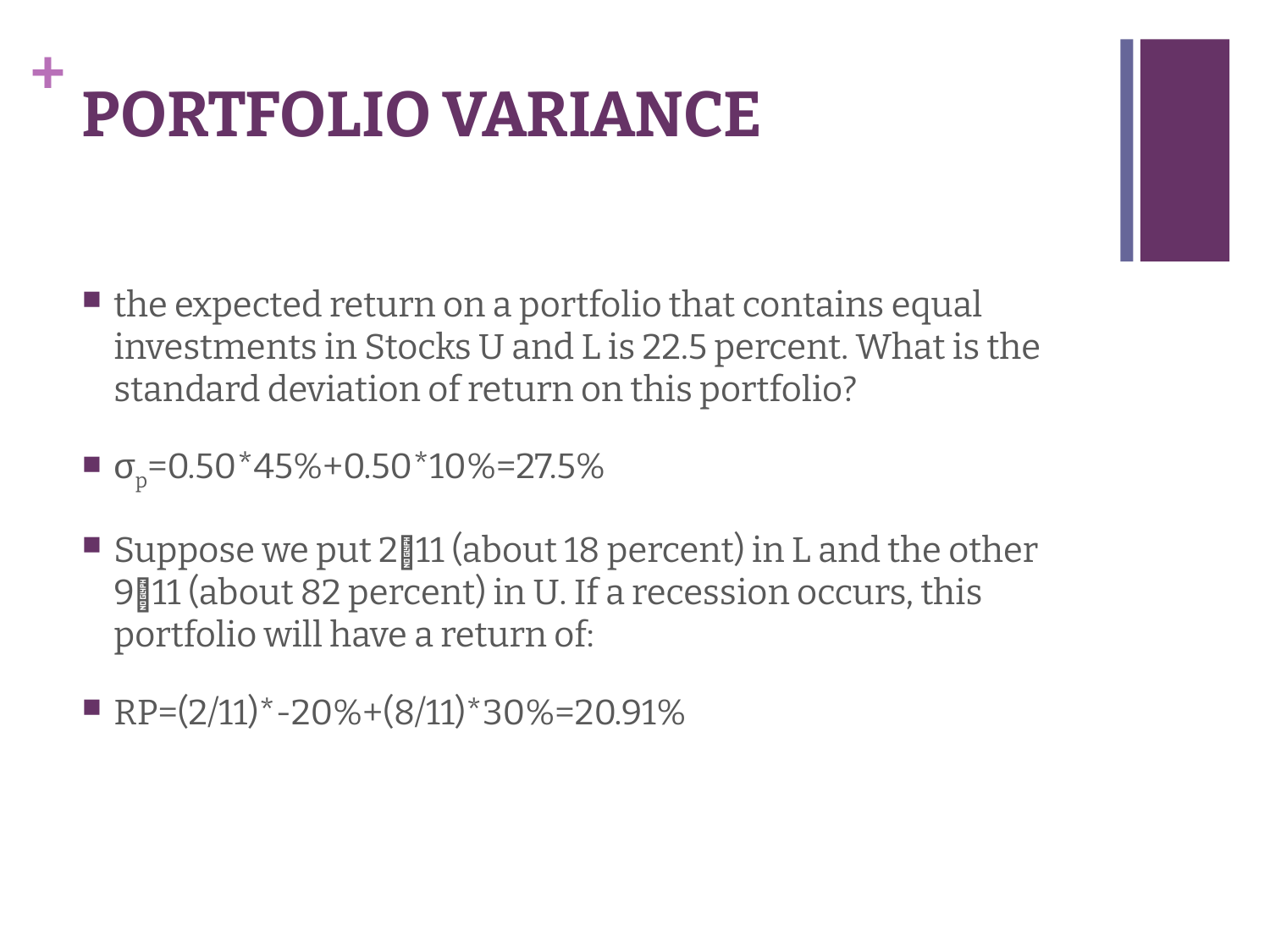

# PORTFOLIO VARIANCE
the expected return on a portfolio that contains equal investments in Stocks U and L is 22.5 percent. What is the standard deviation of return on this portfolio?
σp=0.50*45%+0.50*10%=27.5%
Suppose we put 2􏰙11 (about 18 percent) in L and the other 9􏰙11 (about 82 percent) in U. If a recession occurs, this portfolio will have a return of:
RP=(2/11)*-20%+(8/11)*30%=20.91%